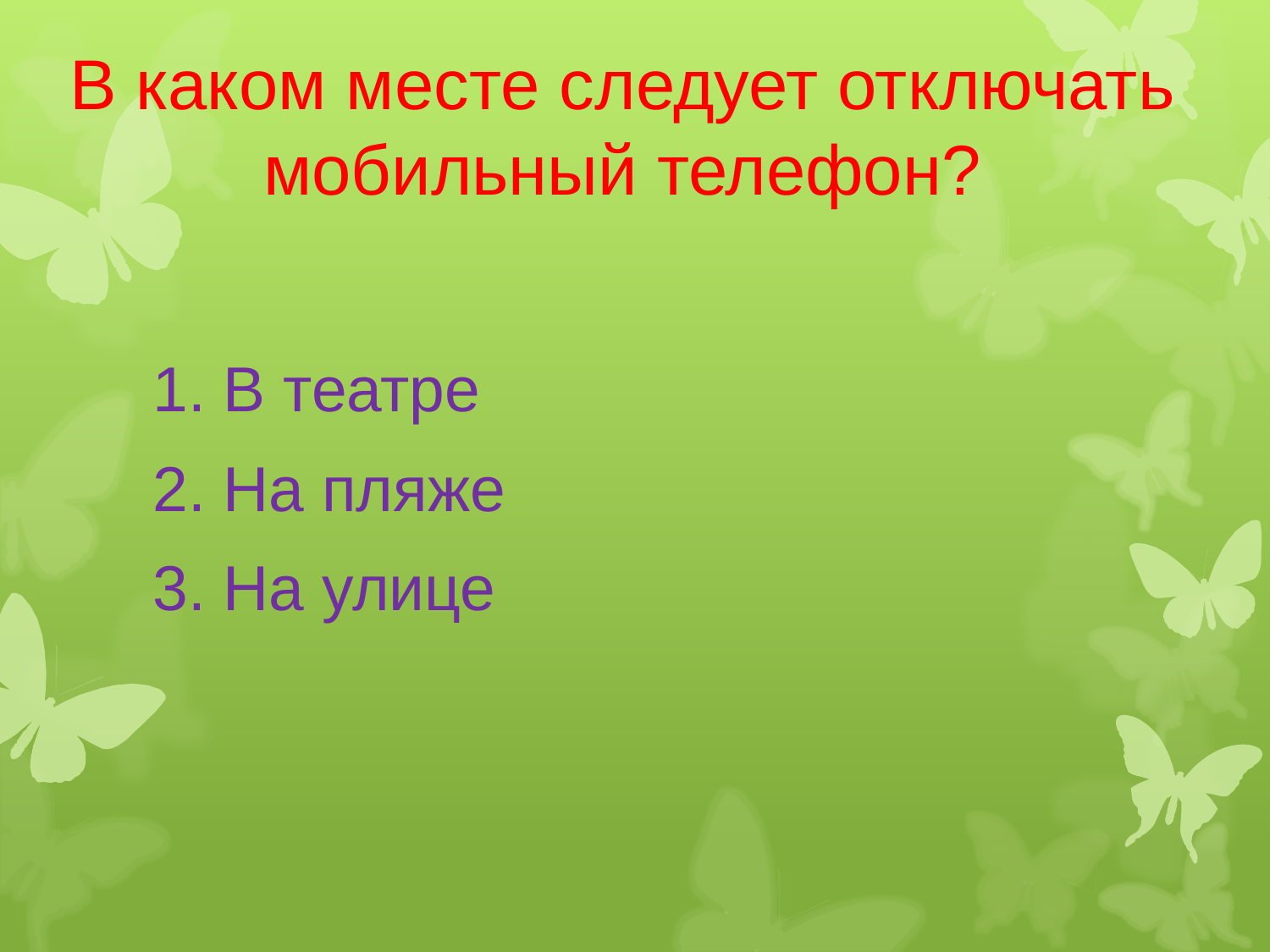

# В каком месте следует отключать мобильный телефон?
1. В театре
2. На пляже
3. На улице